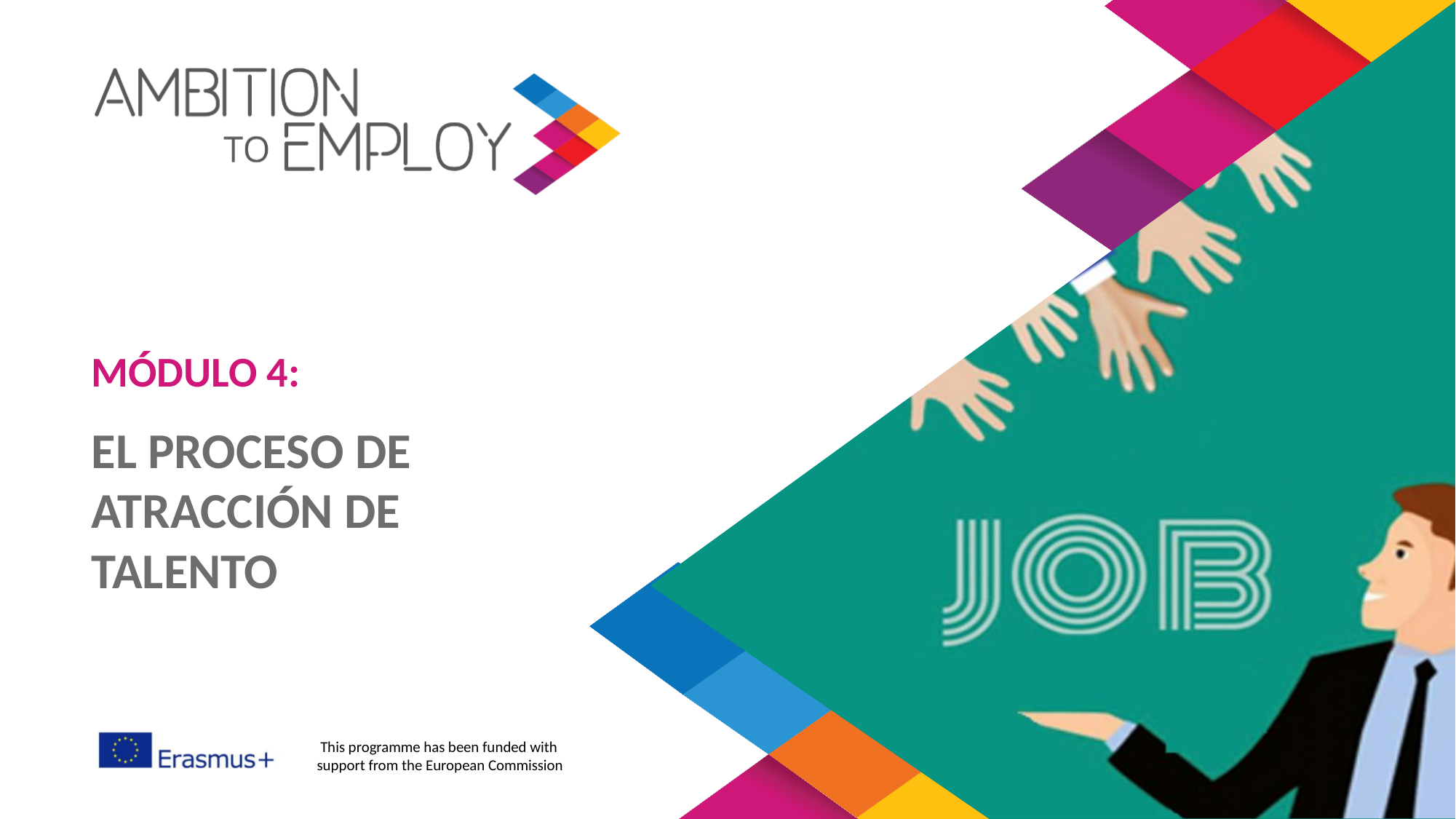

MÓDULO 4:

EL PROCESO DE ATRACCIÓN DE TALENTO